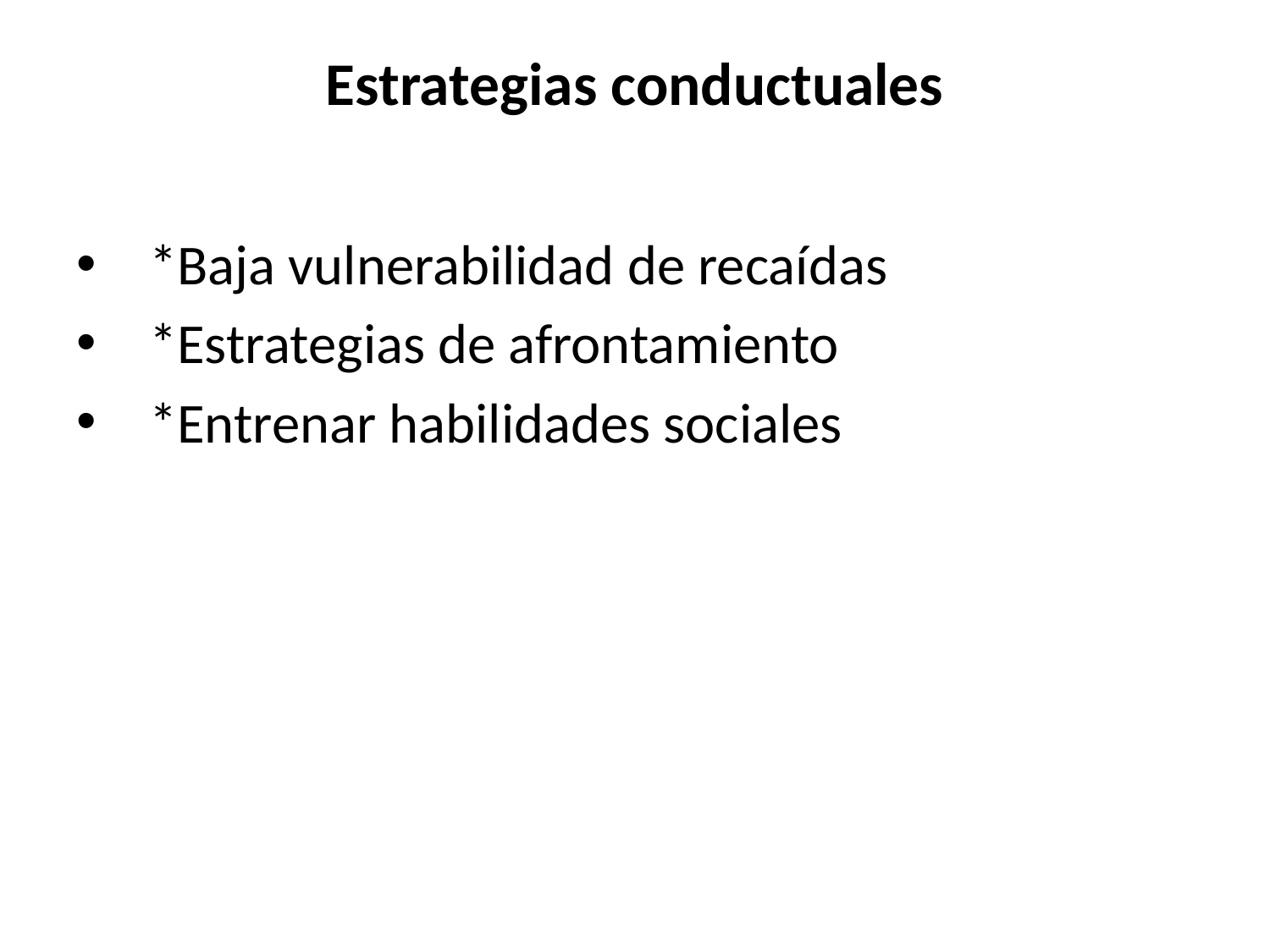

# Estrategias conductuales
  *Baja vulnerabilidad de recaídas
  *Estrategias de afrontamiento
  *Entrenar habilidades sociales